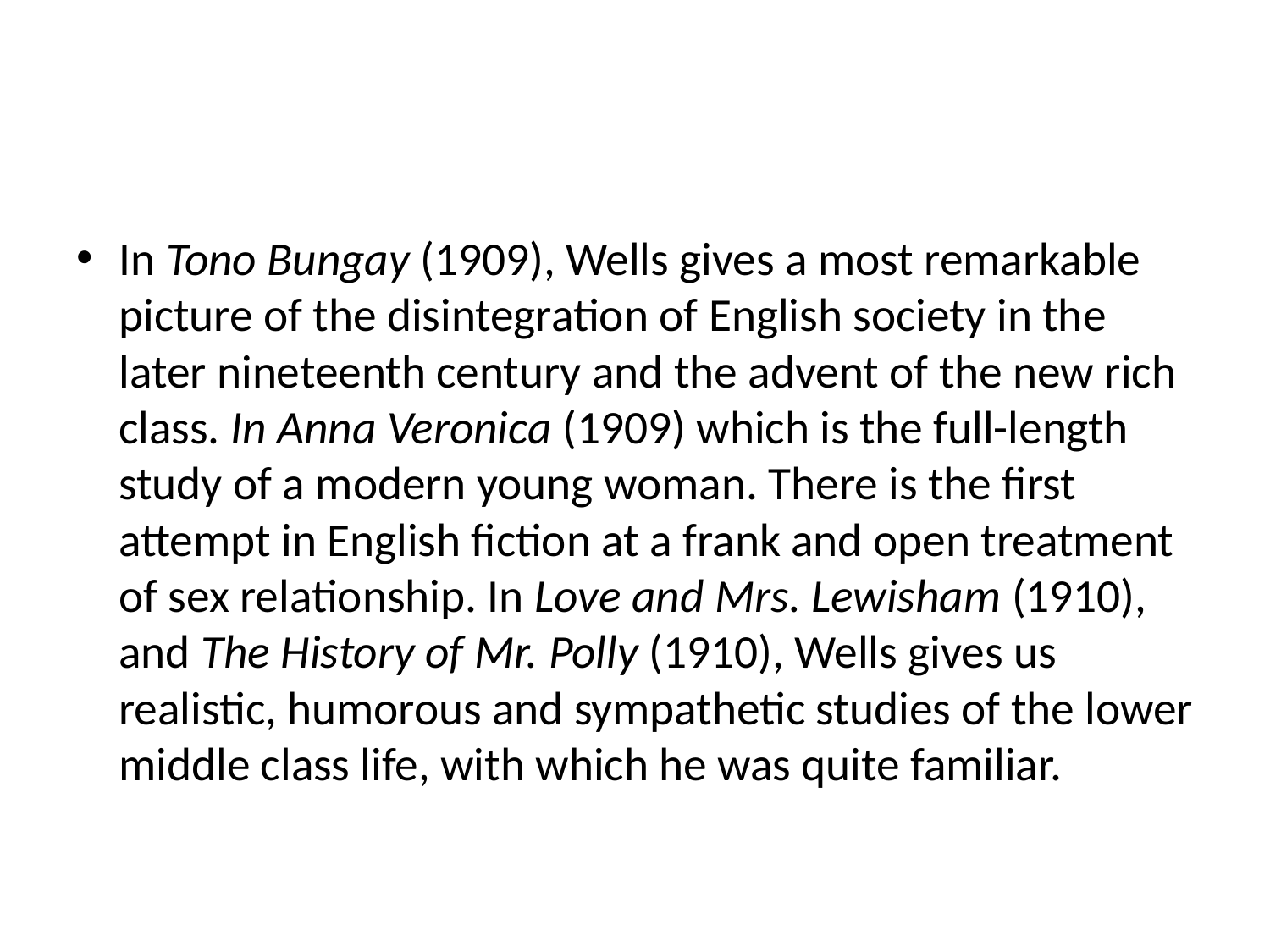

#
In Tono Bungay (1909), Wells gives a most remarkable picture of the disintegration of English society in the later nineteenth century and the advent of the new rich class. In Anna Veronica (1909) which is the full-length study of a modern young woman. There is the first attempt in English fiction at a frank and open treatment of sex relationship. In Love and Mrs. Lewisham (1910), and The History of Mr. Polly (1910), Wells gives us realistic, humorous and sympathetic studies of the lower middle class life, with which he was quite familiar.